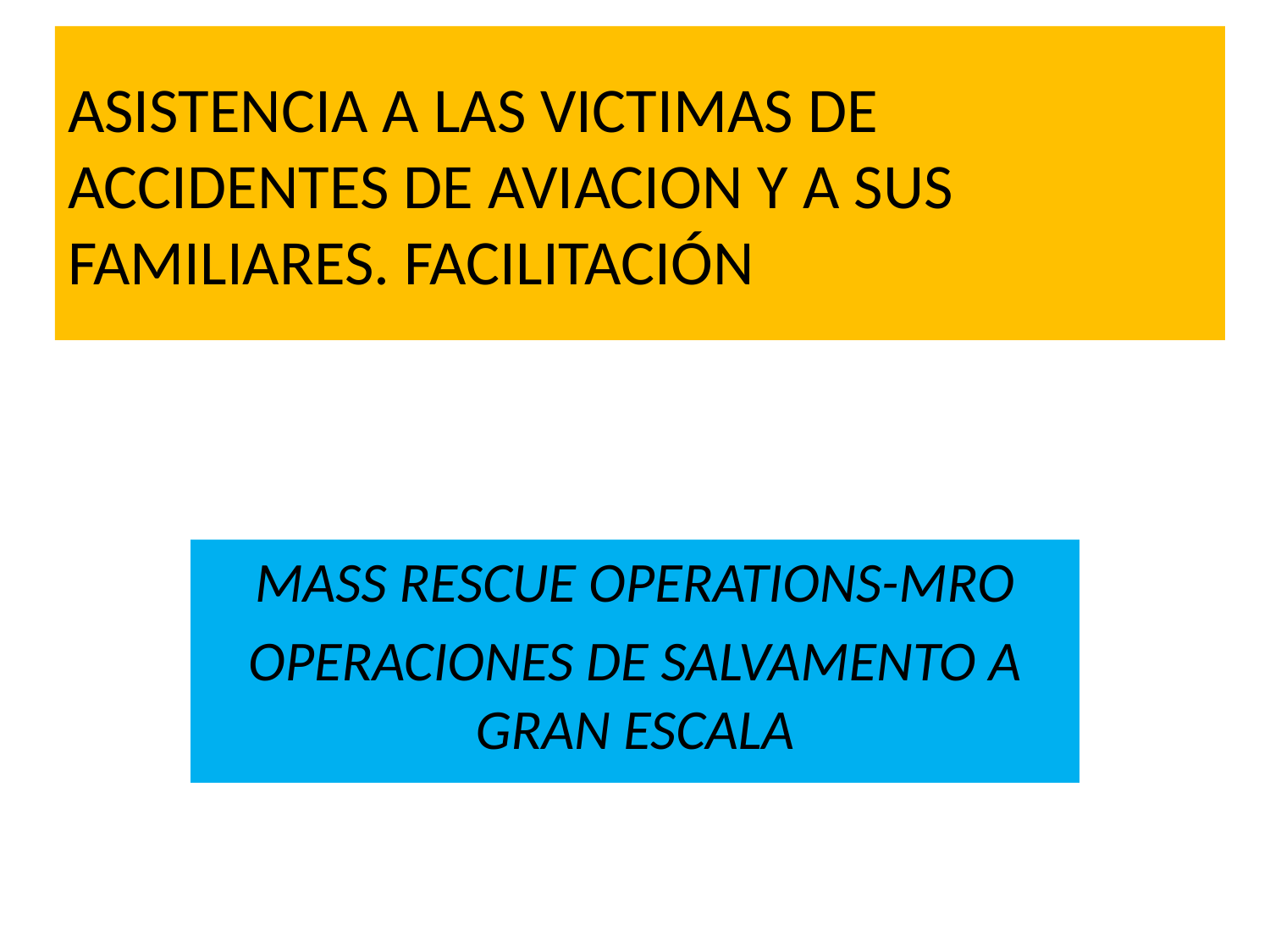

# ASISTENCIA A LAS VICTIMAS DE ACCIDENTES DE AVIACION Y A SUS FAMILIARES. FACILITACIÓN
MASS RESCUE OPERATIONS-MRO
OPERACIONES DE SALVAMENTO A GRAN ESCALA